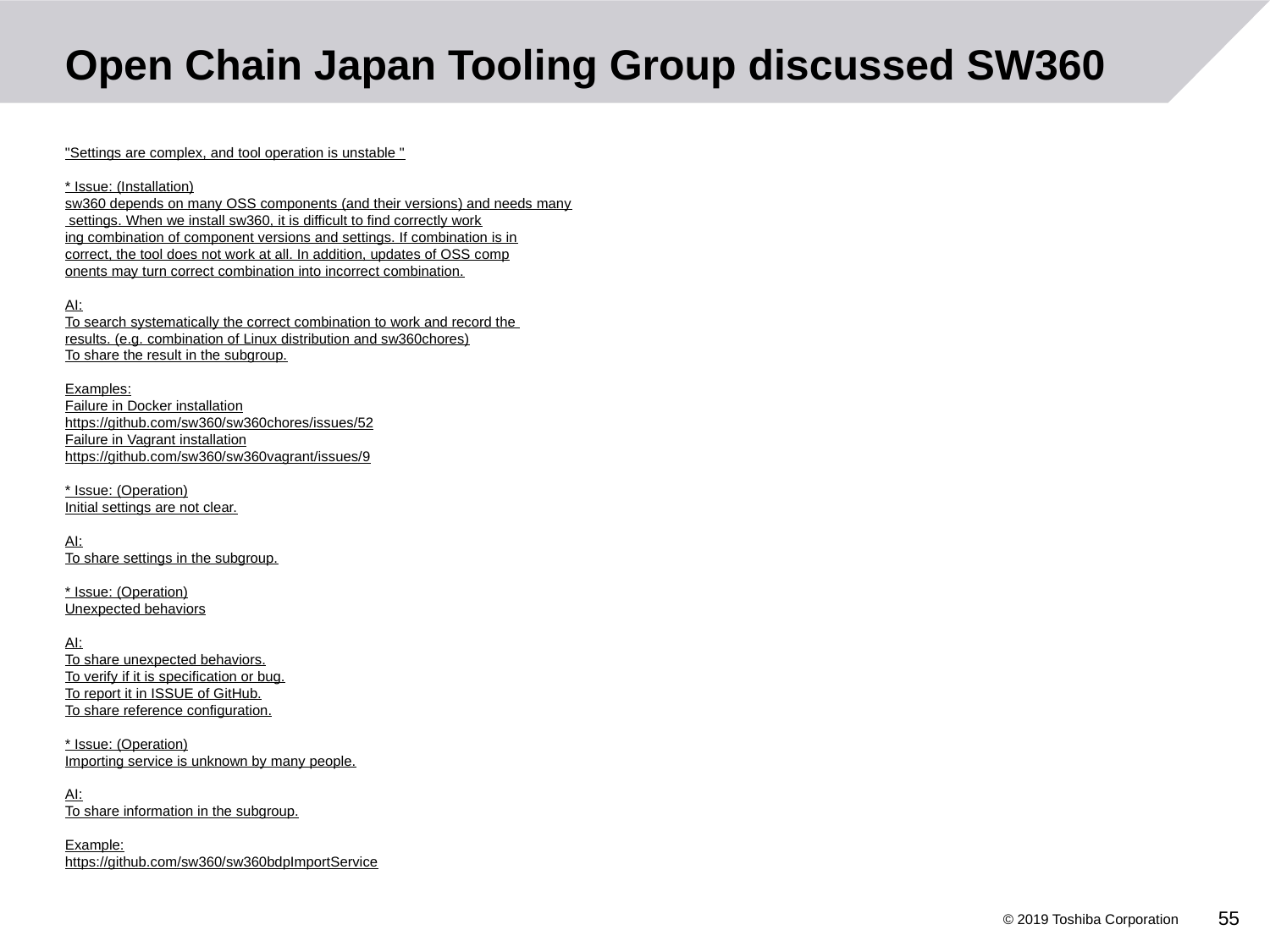

# Open Chain Japan Tooling Group discussed SW360
"Settings are complex, and tool operation is unstable "

* Issue: (Installation)
sw360 depends on many OSS components (and their versions) and needs many
 settings. When we install sw360, it is difficult to find correctly work
ing combination of component versions and settings. If combination is in
correct, the tool does not work at all. In addition, updates of OSS comp
onents may turn correct combination into incorrect combination.

AI:
To search systematically the correct combination to work and record the
results. (e.g. combination of Linux distribution and sw360chores)
To share the result in the subgroup.

Examples:
Failure in Docker installation
https://github.com/sw360/sw360chores/issues/52
Failure in Vagrant installation
https://github.com/sw360/sw360vagrant/issues/9

* Issue: (Operation)
Initial settings are not clear.

AI:
To share settings in the subgroup.

* Issue: (Operation)
Unexpected behaviors

AI:
To share unexpected behaviors.
To verify if it is specification or bug.
To report it in ISSUE of GitHub.
To share reference configuration.

* Issue: (Operation)
Importing service is unknown by many people.

AI:
To share information in the subgroup.

Example:
https://github.com/sw360/sw360bdpImportService